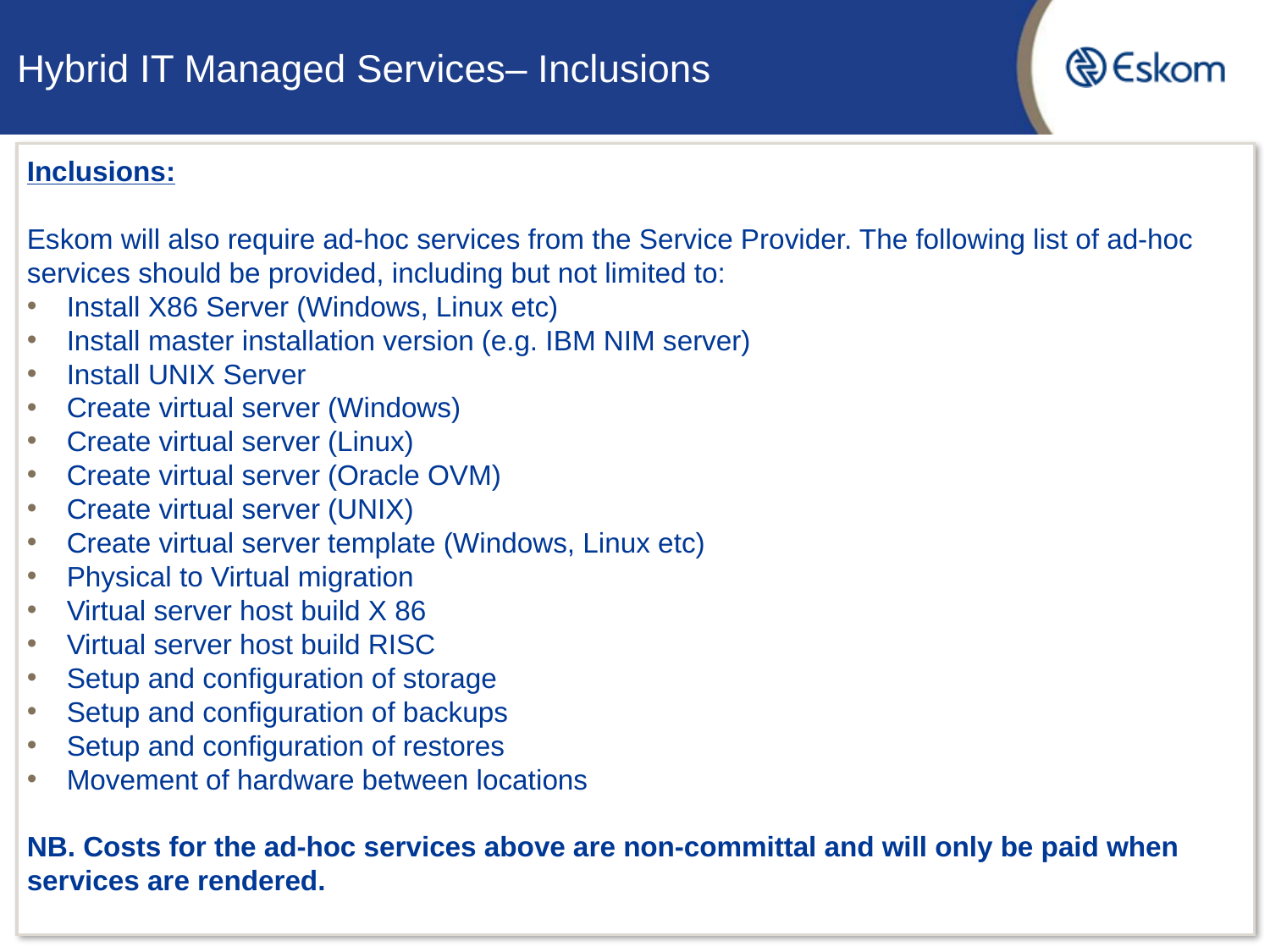

# Hybrid IT Managed Services– Inclusions
Inclusions:

Eskom will also require ad-hoc services from the Service Provider. The following list of ad-hoc services should be provided, including but not limited to:
Install X86 Server (Windows, Linux etc)
Install master installation version (e.g. IBM NIM server)
Install UNIX Server
Create virtual server (Windows)
Create virtual server (Linux)
Create virtual server (Oracle OVM)
Create virtual server (UNIX)
Create virtual server template (Windows, Linux etc)
Physical to Virtual migration
Virtual server host build X 86
Virtual server host build RISC
Setup and configuration of storage
Setup and configuration of backups
Setup and configuration of restores
Movement of hardware between locations

NB. Costs for the ad-hoc services above are non-committal and will only be paid when services are rendered.